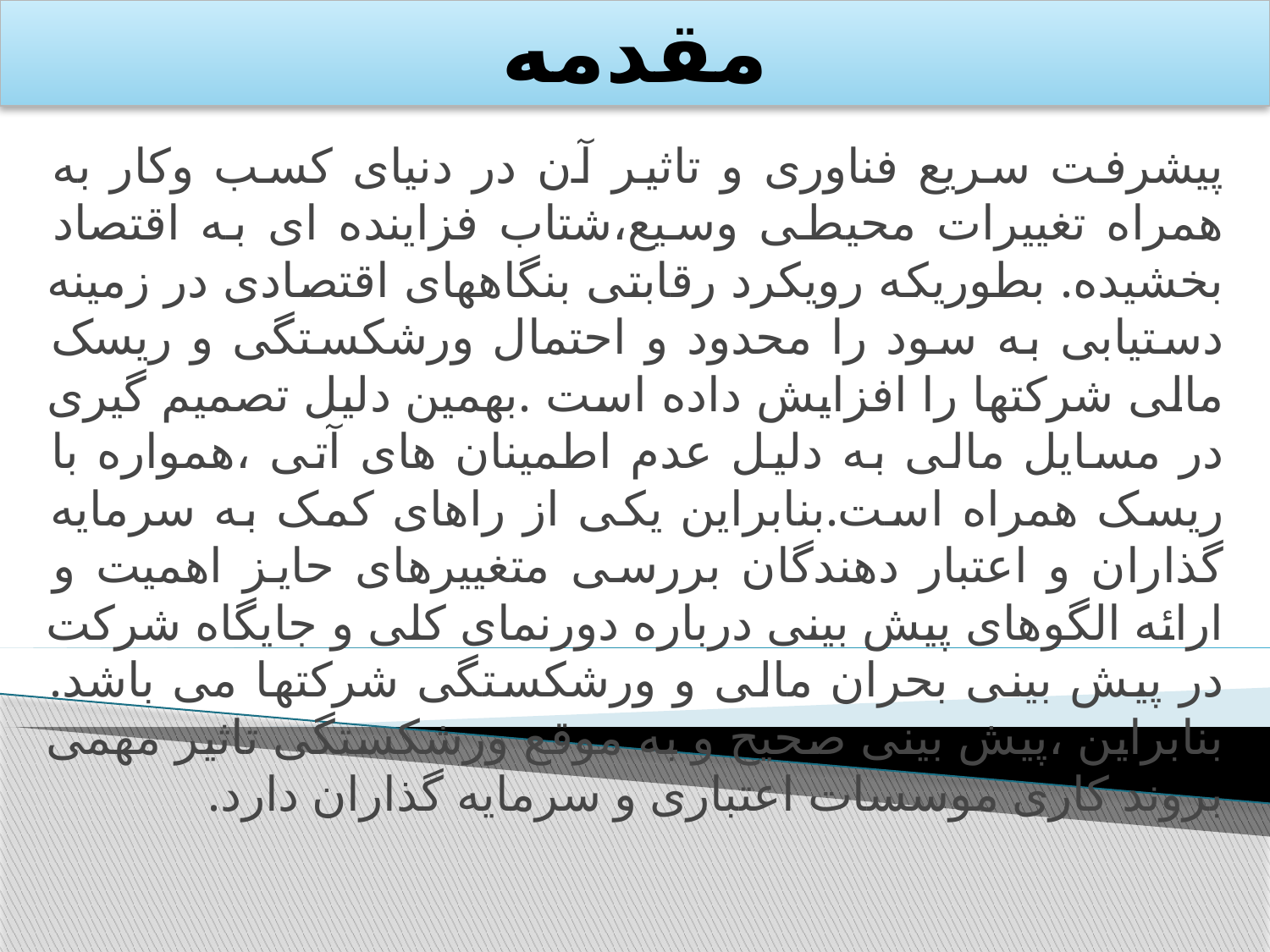

# مقدمه
پیشرفت سریع فناوری و تاثیر آن در دنیای کسب وکار به همراه تغییرات محیطی وسیع،شتاب فزاینده ای به اقتصاد بخشیده. بطوریکه رویکرد رقابتی بنگاههای اقتصادی در زمینه دستیابی به سود را محدود و احتمال ورشکستگی و ریسک مالی شرکتها را افزایش داده است .بهمین دلیل تصمیم گیری در مسایل مالی به دلیل عدم اطمینان های آتی ،همواره با ریسک همراه است.بنابراین یکی از راهای کمک به سرمایه گذاران و اعتبار دهندگان بررسی متغییرهای حایز اهمیت و ارائه الگوهای پیش بینی درباره دورنمای کلی و جایگاه شرکت در پیش بینی بحران مالی و ورشکستگی شرکتها می باشد. بنابراین ،پیش بینی صحیح و به موقع ورشکستگی تاثیر مهمی بروند کاری موسسات اعتباری و سرمایه گذاران دارد.